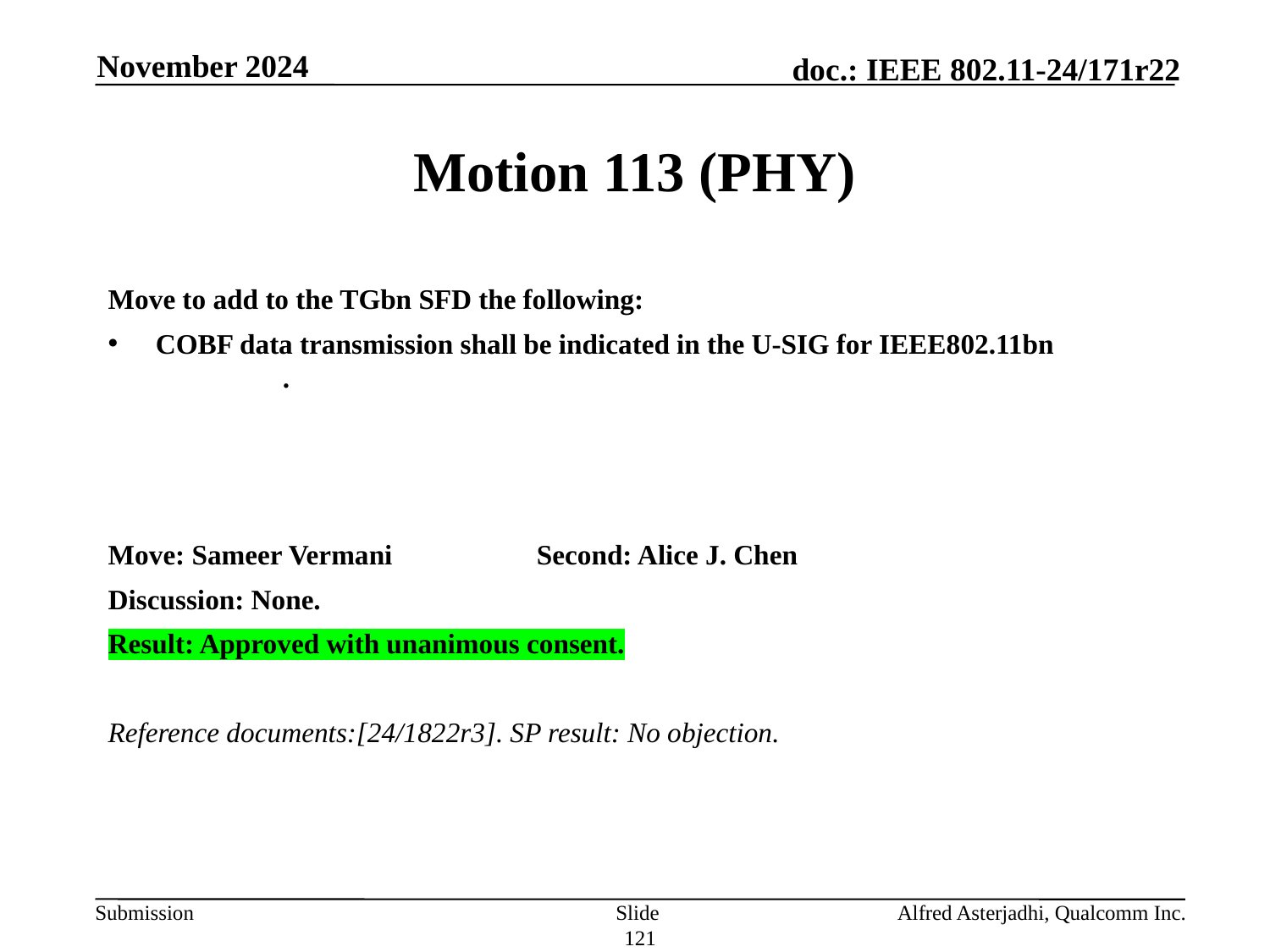

November 2024
# Motion 113 (PHY)
Move to add to the TGbn SFD the following:
COBF data transmission shall be indicated in the U-SIG for IEEE802.11bn	.

Move: Sameer Vermani 		Second: Alice J. Chen
Discussion: None.
Result: Approved with unanimous consent.

Reference documents:[24/1822r3]. SP result: No objection.

Slide 121
Alfred Asterjadhi, Qualcomm Inc.